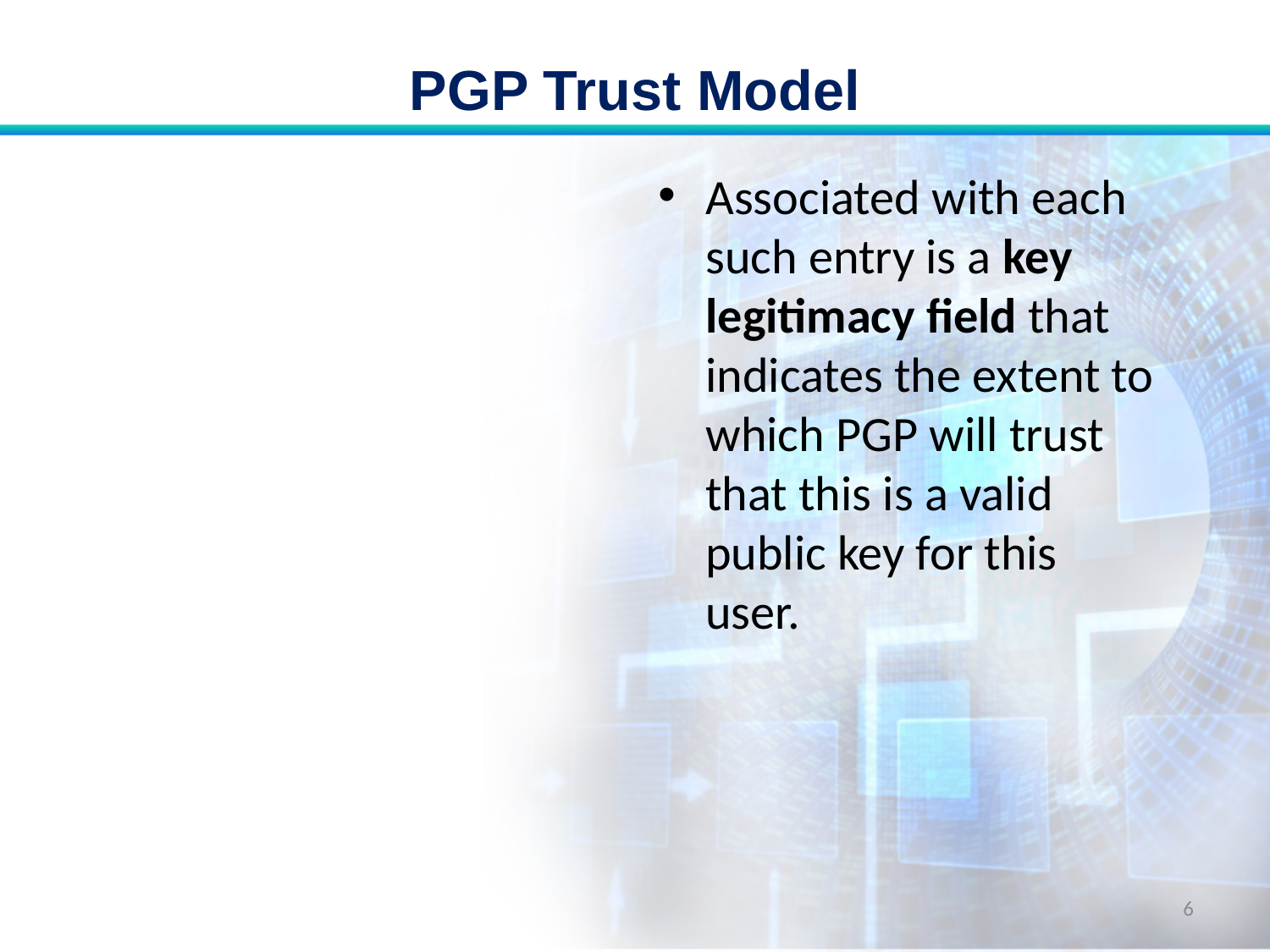

# PGP Trust Model
Associated with each such entry is a key legitimacy field that indicates the extent to which PGP will trust that this is a valid public key for this user.
6